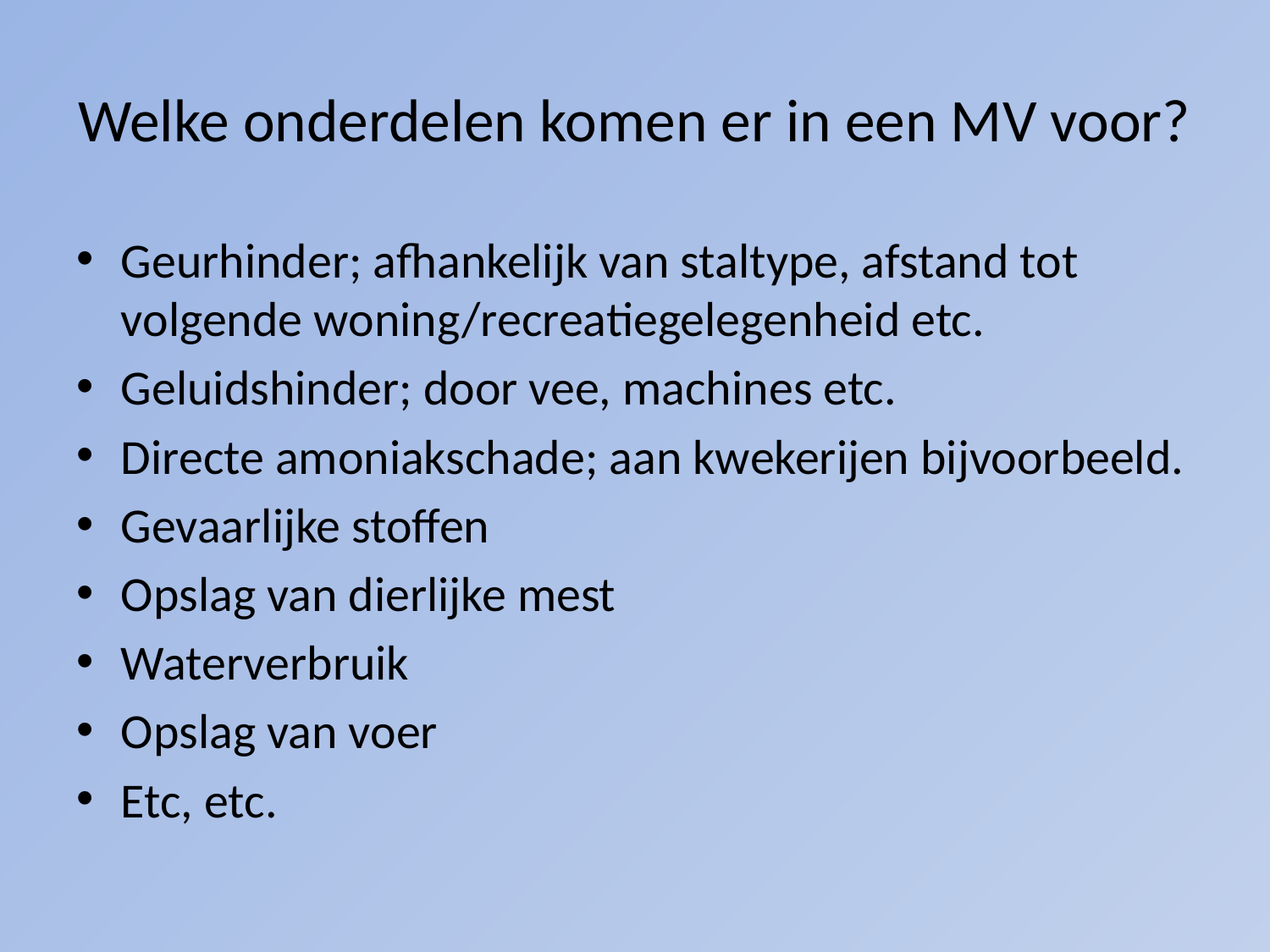

# Welke onderdelen komen er in een MV voor?
Geurhinder; afhankelijk van staltype, afstand tot volgende woning/recreatiegelegenheid etc.
Geluidshinder; door vee, machines etc.
Directe amoniakschade; aan kwekerijen bijvoorbeeld.
Gevaarlijke stoffen
Opslag van dierlijke mest
Waterverbruik
Opslag van voer
Etc, etc.